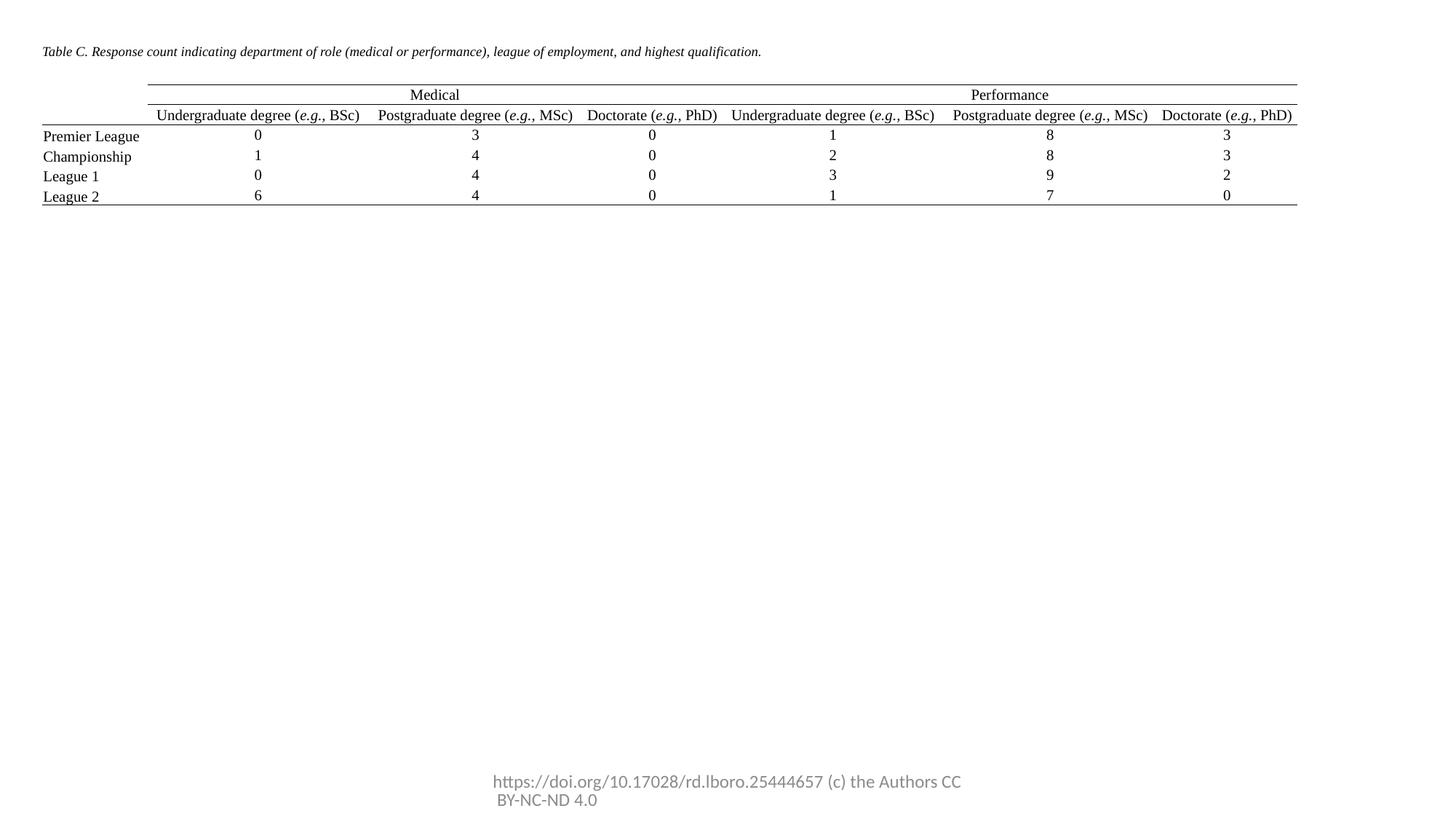

Table C. Response count indicating department of role (medical or performance), league of employment, and highest qualification.
|  | Medical |  |  | Performance |  |  |
| --- | --- | --- | --- | --- | --- | --- |
|  | Undergraduate degree (e.g., BSc) | Postgraduate degree (e.g., MSc) | Doctorate (e.g., PhD) | Undergraduate degree (e.g., BSc) | Postgraduate degree (e.g., MSc) | Doctorate (e.g., PhD) |
| Premier League | 0 | 3 | 0 | 1 | 8 | 3 |
| Championship | 1 | 4 | 0 | 2 | 8 | 3 |
| League 1 | 0 | 4 | 0 | 3 | 9 | 2 |
| League 2 | 6 | 4 | 0 | 1 | 7 | 0 |
https://doi.org/10.17028/rd.lboro.25444657 (c) the Authors CC BY-NC-ND 4.0